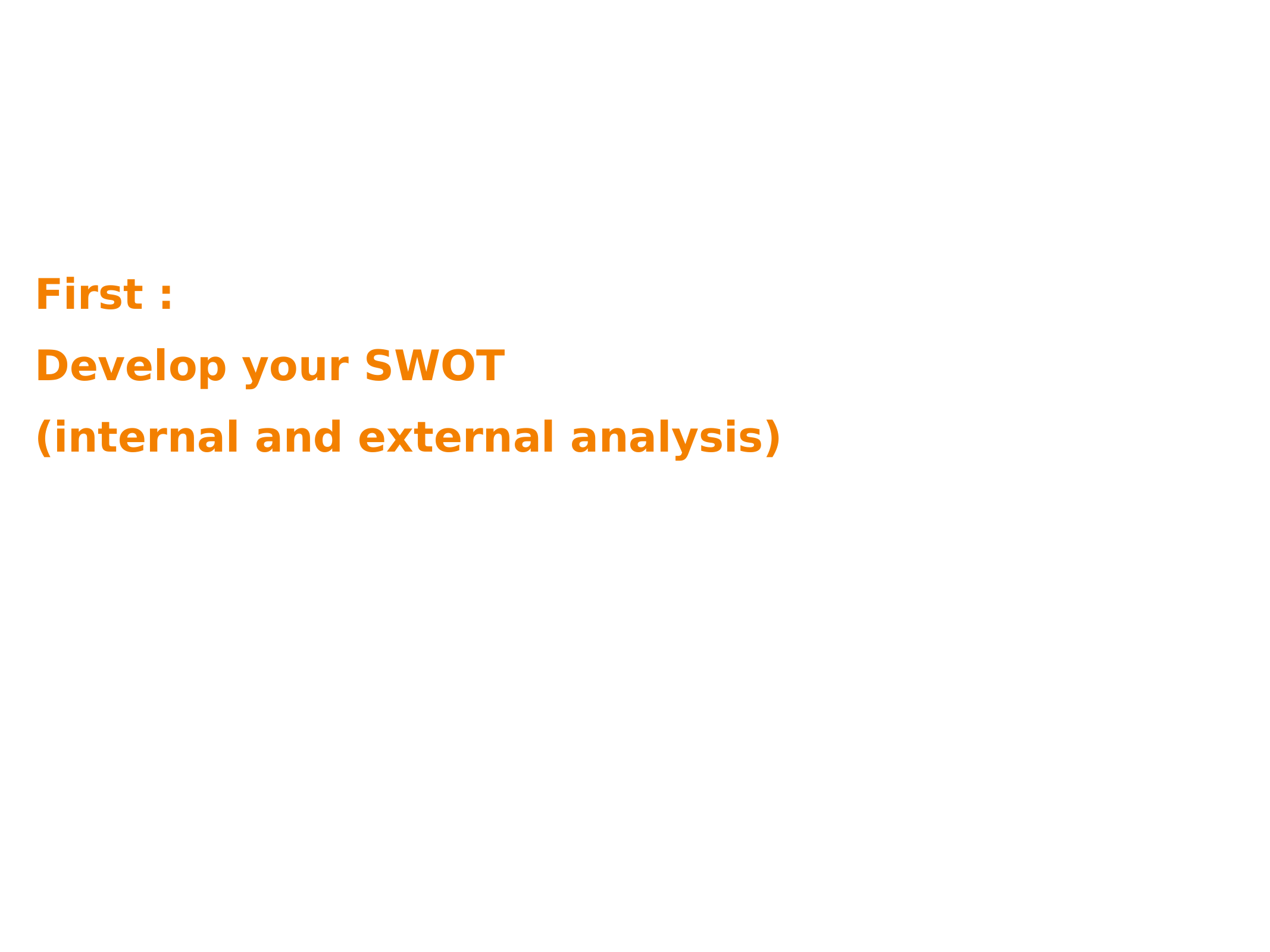

# First :
Develop your SWOT
(internal and external analysis)